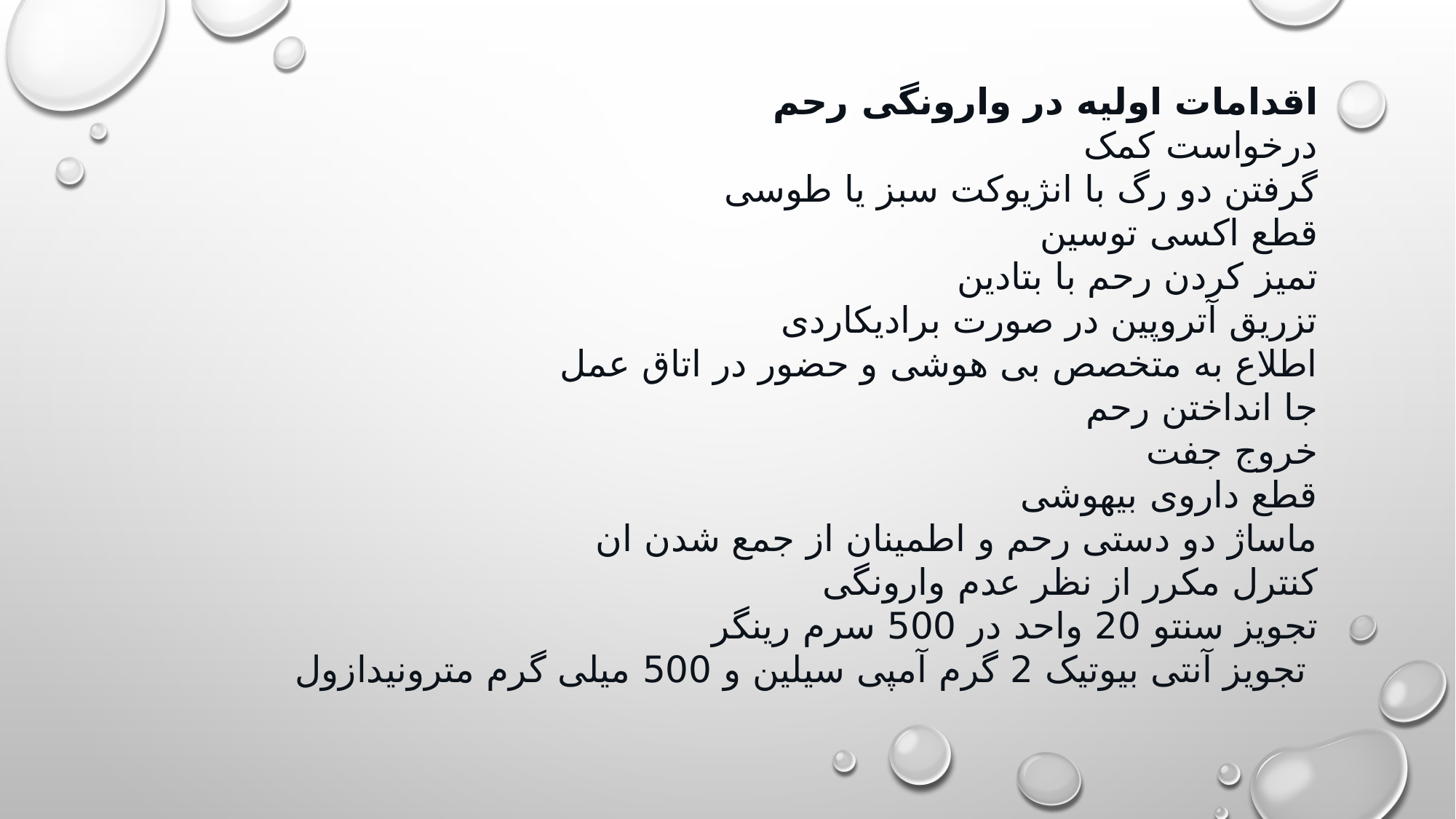

اقدامات اولیه در وارونگی رحم
درخواست کمک
گرفتن دو رگ با انژیوکت سبز یا طوسی
قطع اکسی توسین
تمیز کردن رحم با بتادین
تزریق آتروپین در صورت برادیکاردی
اطلاع به متخصص بی هوشی و حضور در اتاق عمل
جا انداختن رحم
خروج جفت
قطع داروی بیهوشی
ماساژ دو دستی رحم و اطمینان از جمع شدن ان
کنترل مکرر از نظر عدم وارونگی
تجویز سنتو 20 واحد در 500 سرم رینگر
تجویز آنتی بیوتیک 2 گرم آمپی سیلین و 500 میلی گرم مترونیدازول